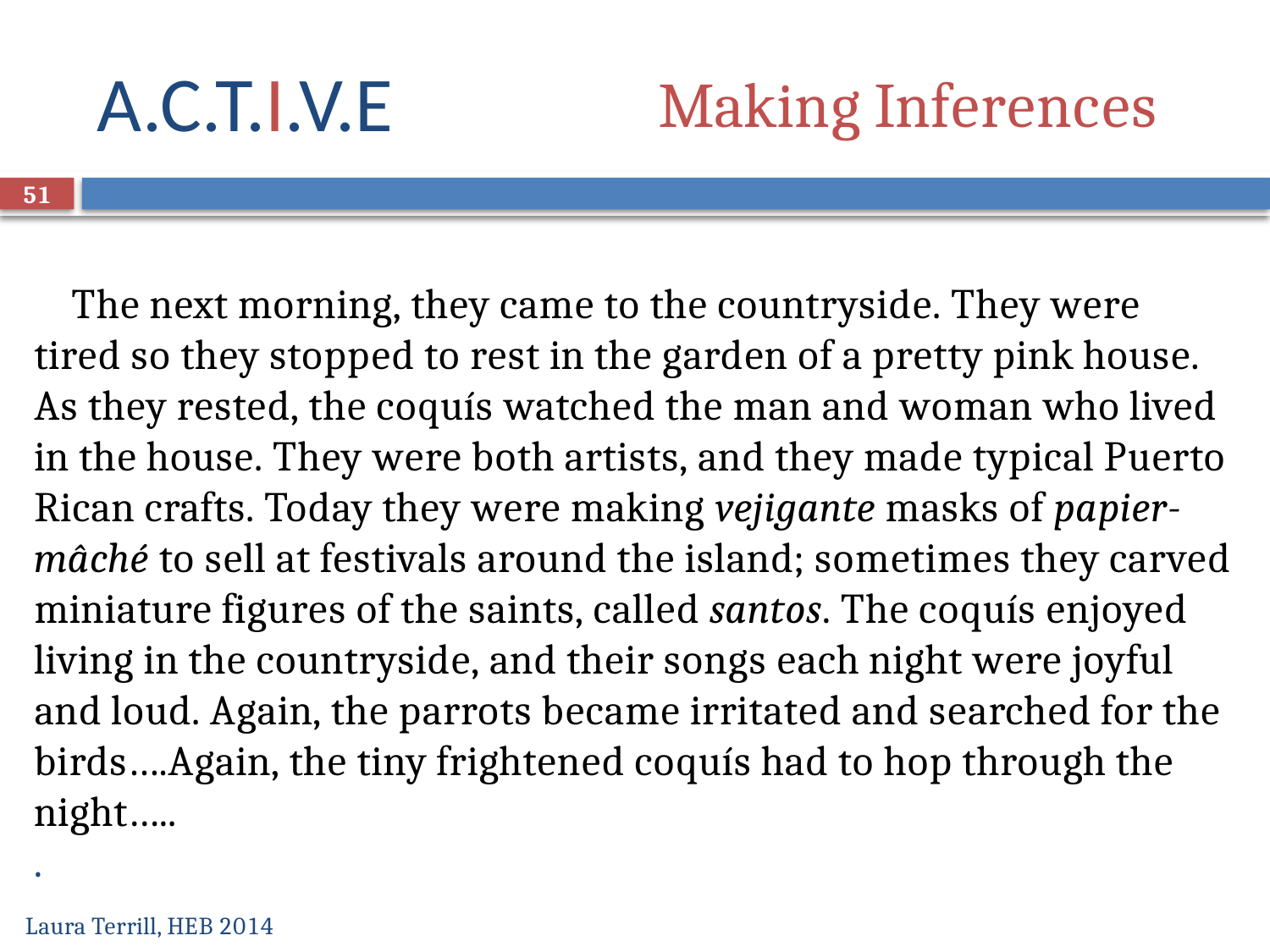

# A.C.T.I.V.E
Making Inferences
51
    The next morning, they came to the countryside. They were tired so they stopped to rest in the garden of a pretty pink house.  As they rested, the coquís watched the man and woman who lived in the house. They were both artists, and they made typical Puerto Rican crafts. Today they were making vejigante masks of papier-mâché to sell at festivals around the island; sometimes they carved miniature figures of the saints, called santos. The coquís enjoyed living in the countryside, and their songs each night were joyful and loud. Again, the parrots became irritated and searched for the birds….Again, the tiny frightened coquís had to hop through the night…..
.

Laura Terrill, HEB 2014